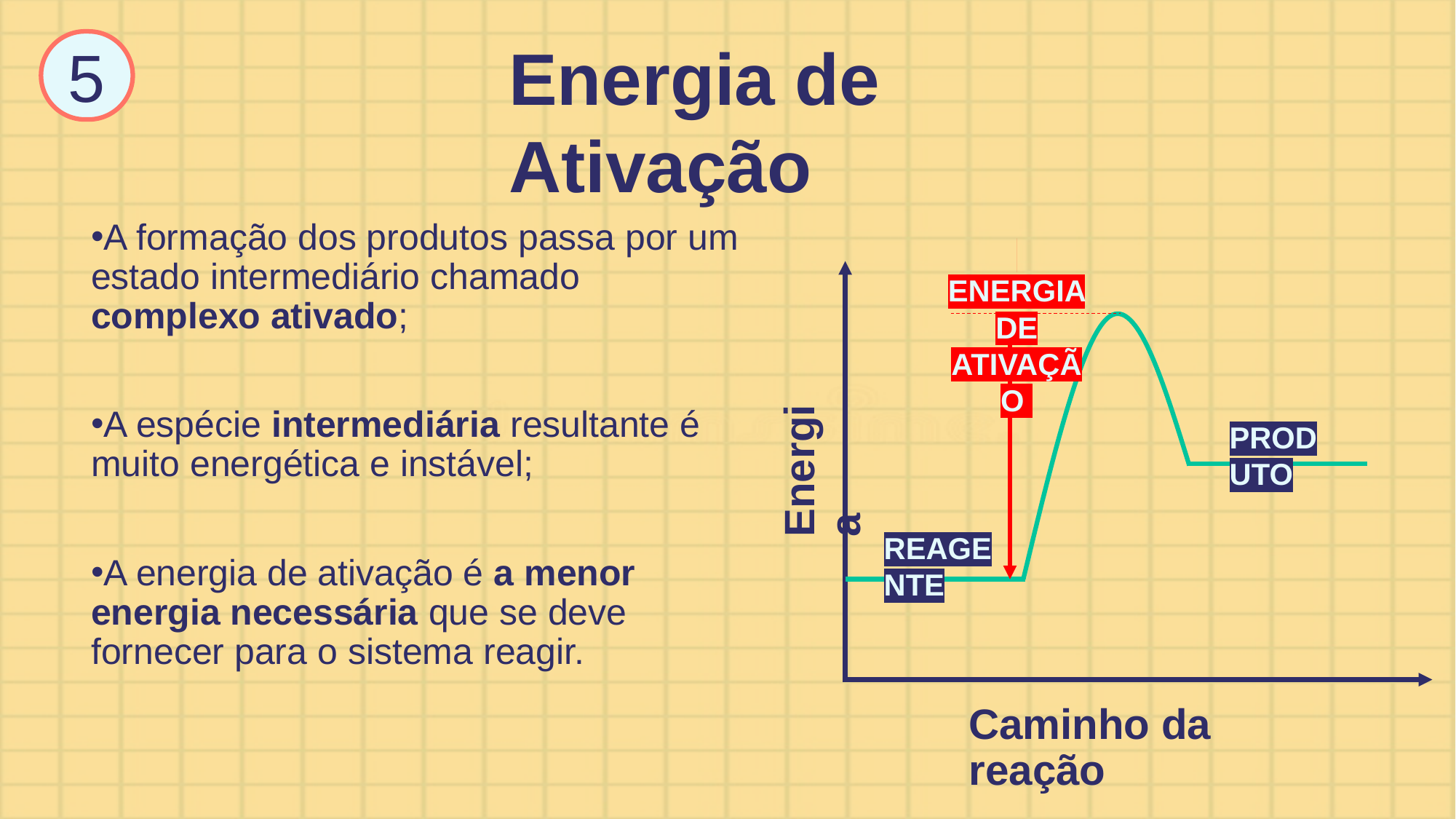

Energia de Ativação
5
A formação dos produtos passa por um estado intermediário chamado complexo ativado;

A espécie intermediária resultante é muito energética e instável;

A energia de ativação é a menor energia necessária que se deve fornecer para o sistema reagir.
 ENERGIA DE ATIVAÇÃO

PRODUTO
Energia
REAGENTE
Caminho da reação